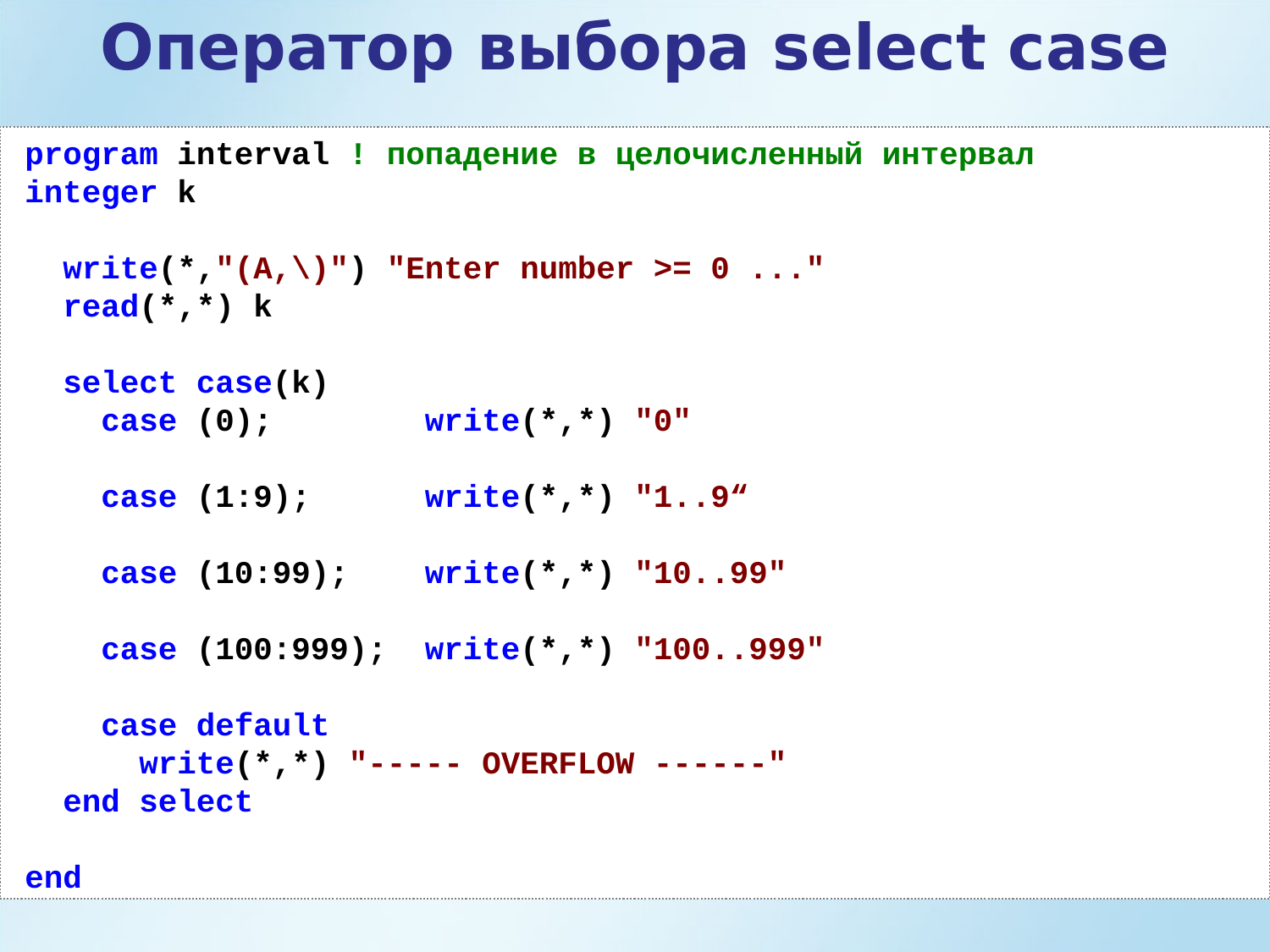

Оператор выбора select case
program interval ! попадение в целочисленный интервал
integer k

  write(*,"(A,\)") "Enter number >= 0 ..."
  read(*,*) k

  select case(k)
    case (0);        write(*,*) "0"

    case (1:9);      write(*,*) "1..9“

    case (10:99);    write(*,*) "10..99"

    case (100:999);  write(*,*) "100..999"

    case default
      write(*,*) "----- OVERFLOW ------"
  end select

end